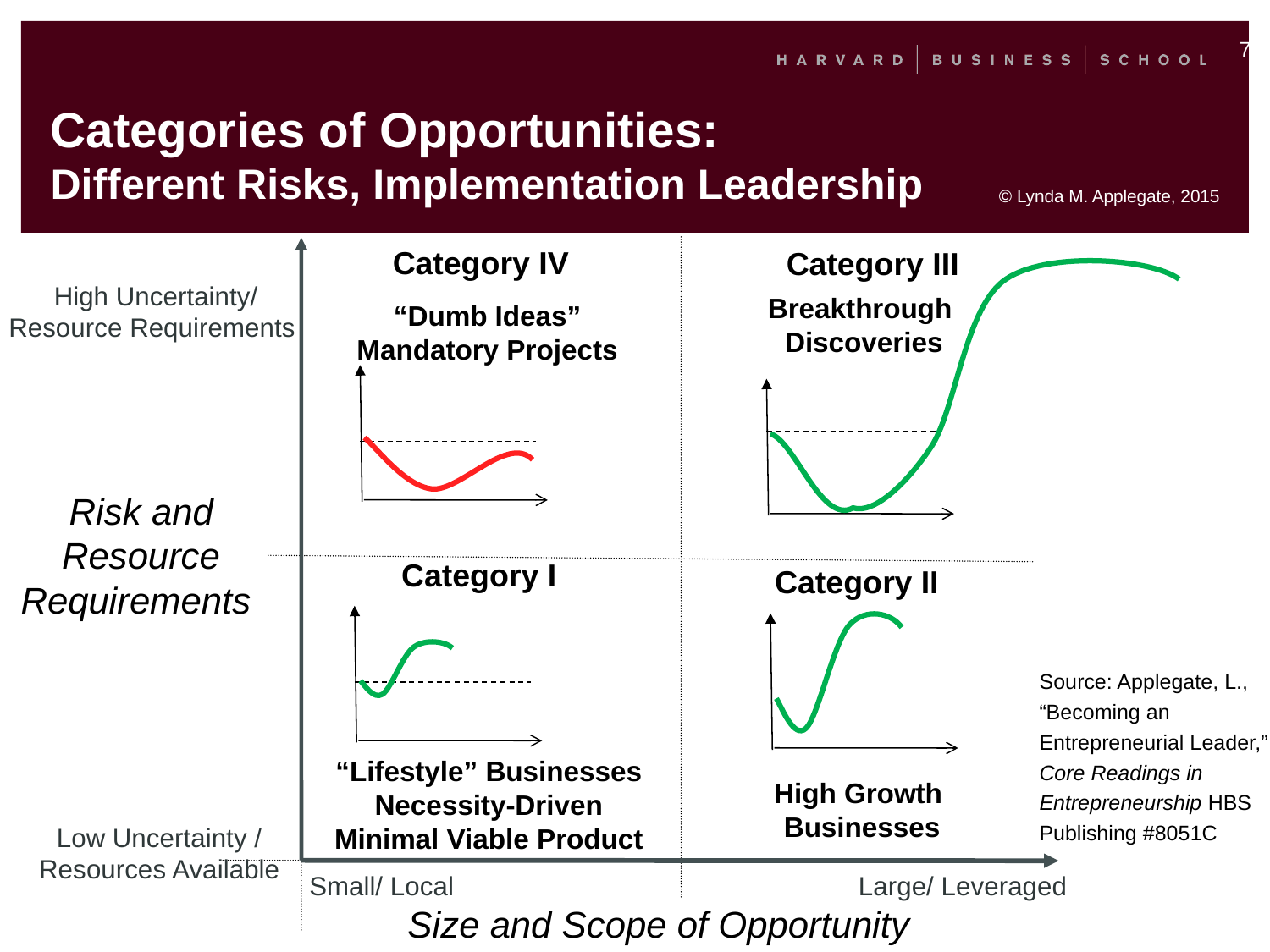

7
Categories of Opportunities:
Different Risks, Implementation Leadership
Category IV

Category III

High Uncertainty/
Resource Requirements
Breakthrough
Discoveries
“Dumb Ideas” Mandatory Projects

Risk and Resource Requirements
Category I

Category II

Source: Applegate, L., “Becoming an Entrepreneurial Leader,”  Core Readings in Entrepreneurship HBS Publishing #8051C
“Lifestyle” Businesses
Necessity-Driven
Minimal Viable Product
High Growth
Businesses

Low Uncertainty /
Resources Available

Small/ Local
Large/ Leveraged
Size and Scope of Opportunity